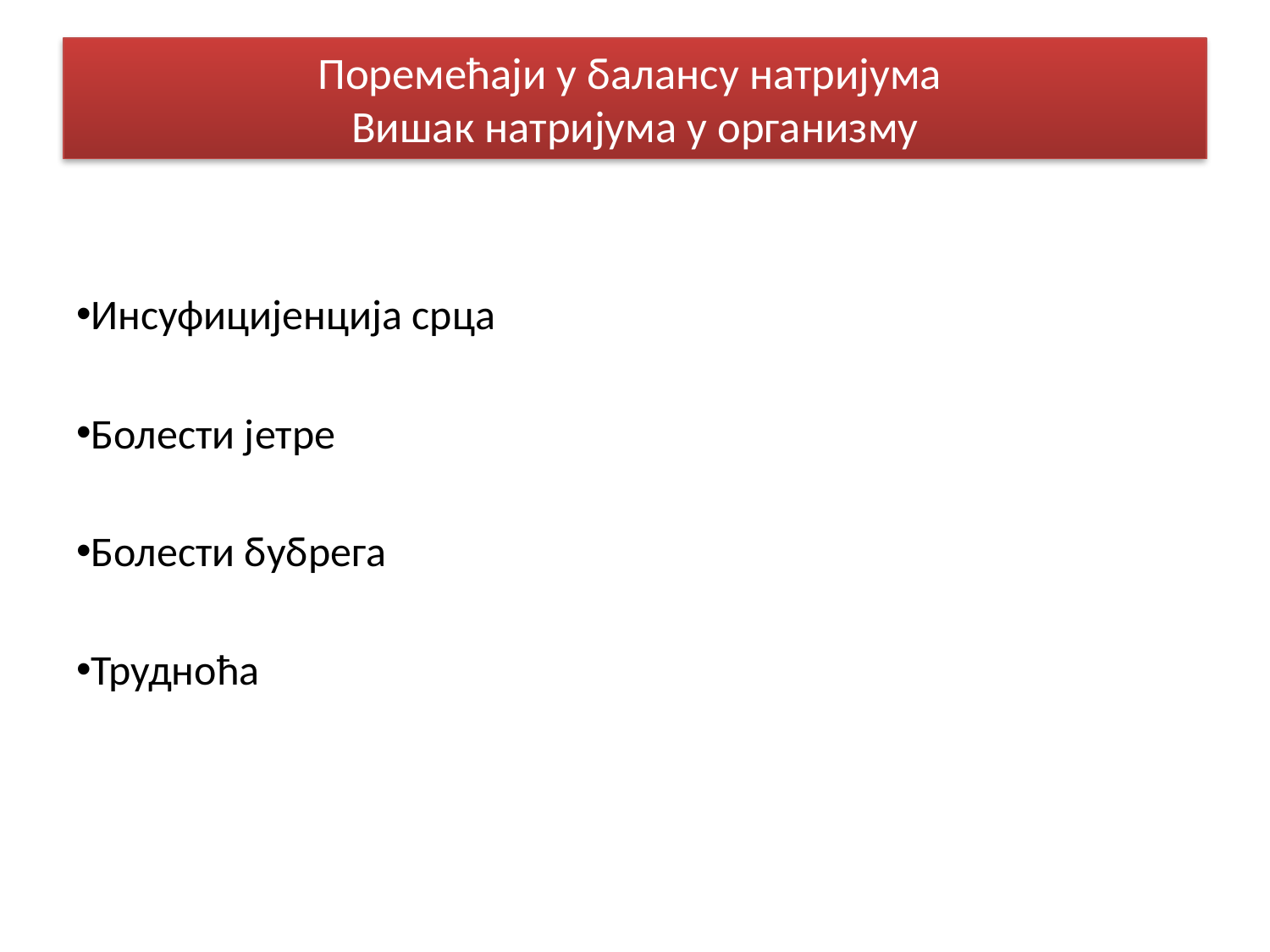

# Поремећаји у балансу натријума Вишак натријума у организму

Инсуфицијенција срца

Болести јетре

Болести бубрега

Трудноћа